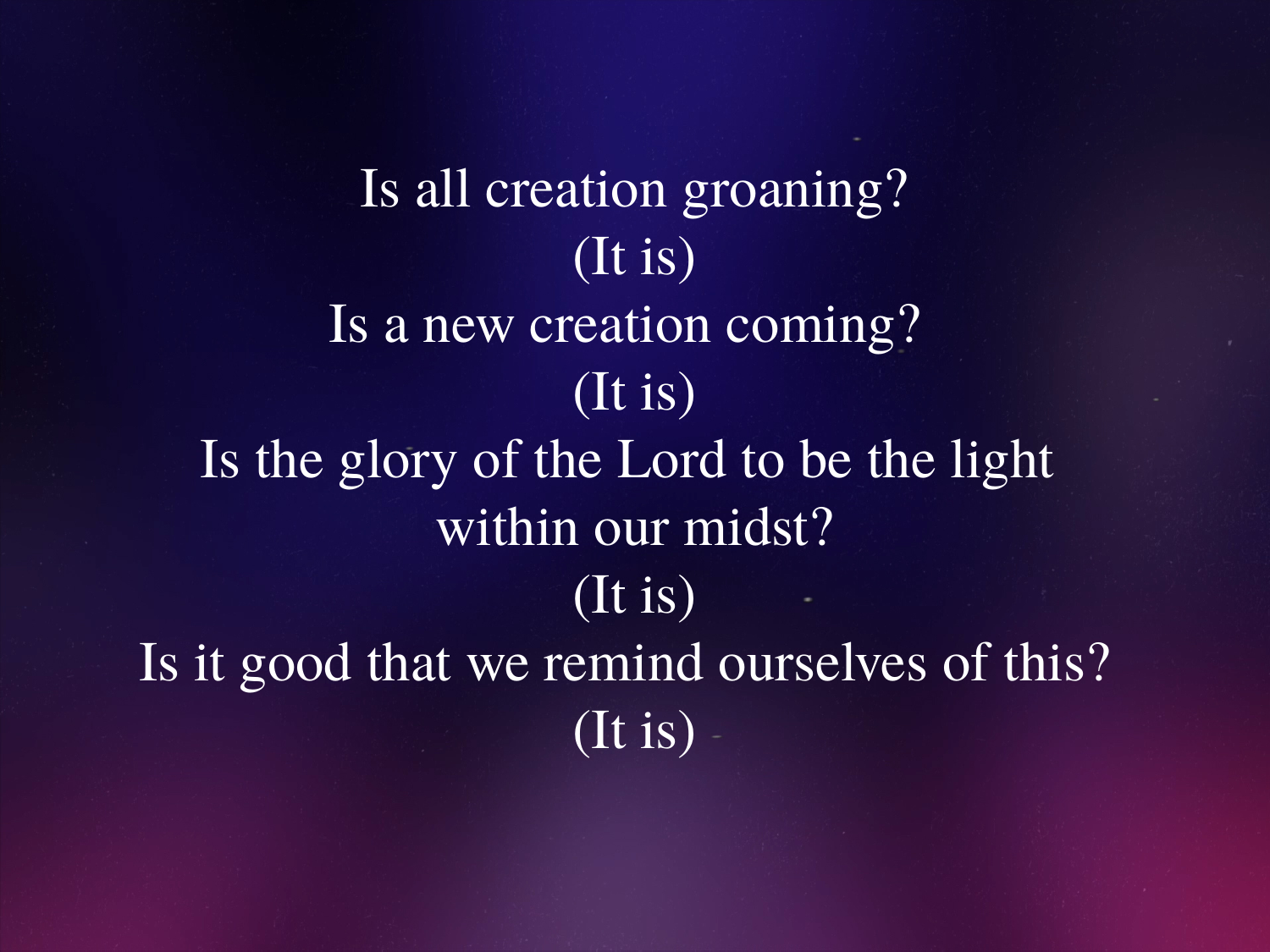

# Is all creation groaning? (It is) Is a new creation coming?  (It is) Is the glory of the Lord to be the light within our midst? (It is) Is it good that we remind ourselves of this?  (It is)